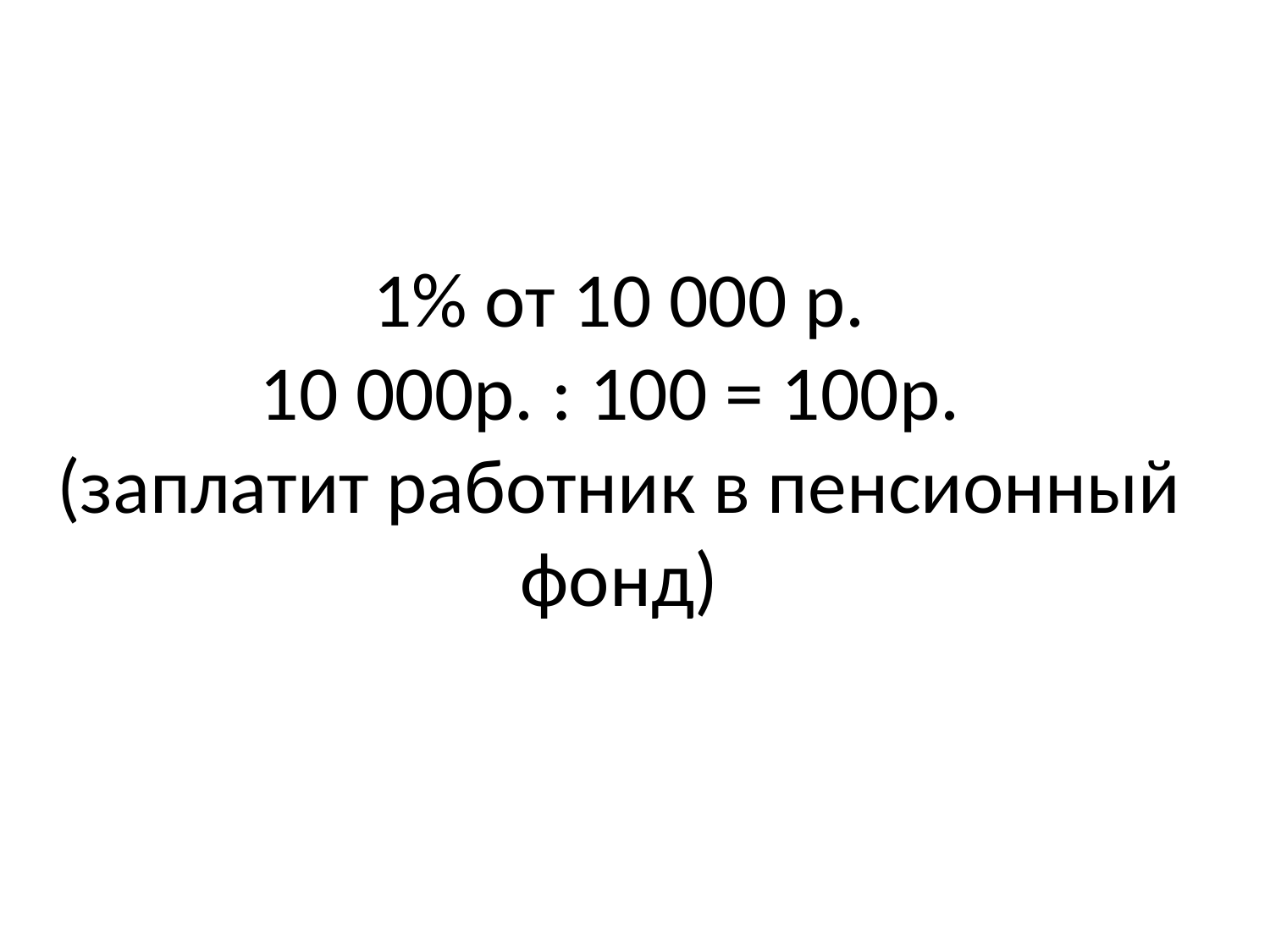

# 1% от 10 000 р. 10 000р. : 100 = 100р. (заплатит работник в пенсионный фонд)